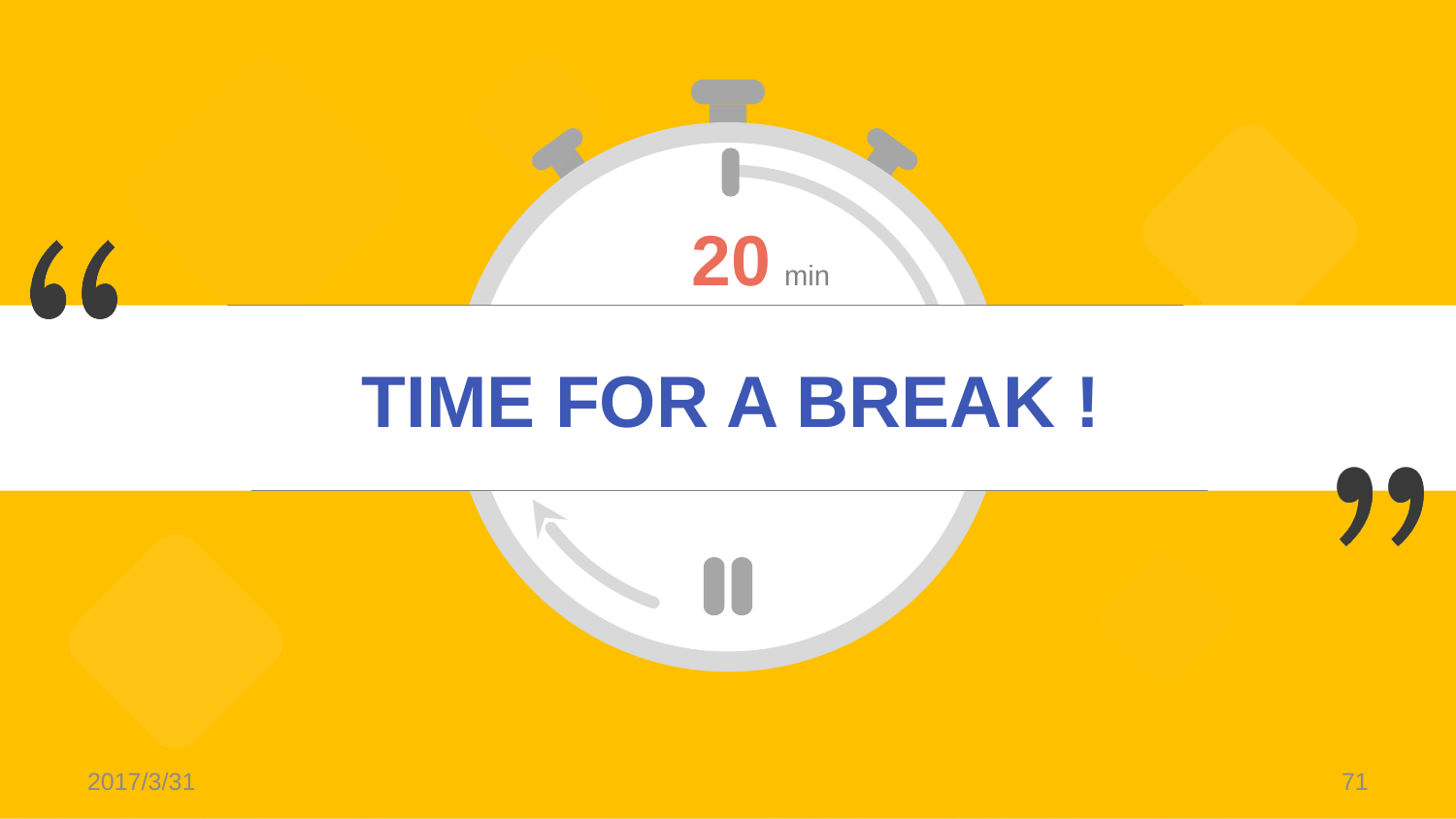

20
# TIME FOR A BREAK !
2017/3/31
71